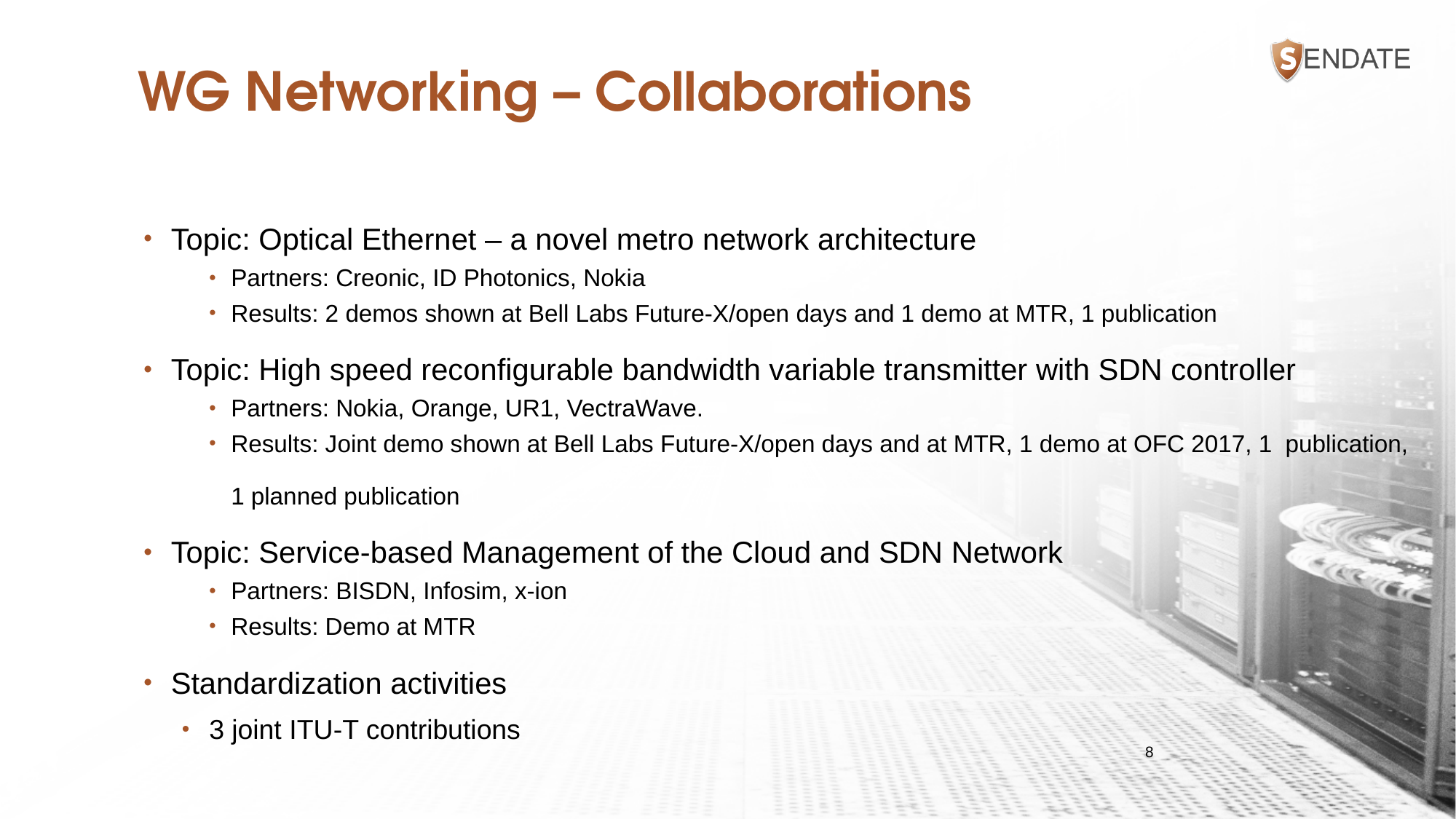

# WG Networking – Collaborations
Topic: Optical Ethernet – a novel metro network architecture
Partners: Creonic, ID Photonics, Nokia
Results: 2 demos shown at Bell Labs Future-X/open days and 1 demo at MTR, 1 publication
Topic: High speed reconfigurable bandwidth variable transmitter with SDN controller
Partners: Nokia, Orange, UR1, VectraWave.
Results: Joint demo shown at Bell Labs Future-X/open days and at MTR, 1 demo at OFC 2017, 1  publication,
1 planned publication
Topic: Service-based Management of the Cloud and SDN Network
Partners: BISDN, Infosim, x-ion
Results: Demo at MTR
Standardization activities
3 joint ITU-T contributions

8